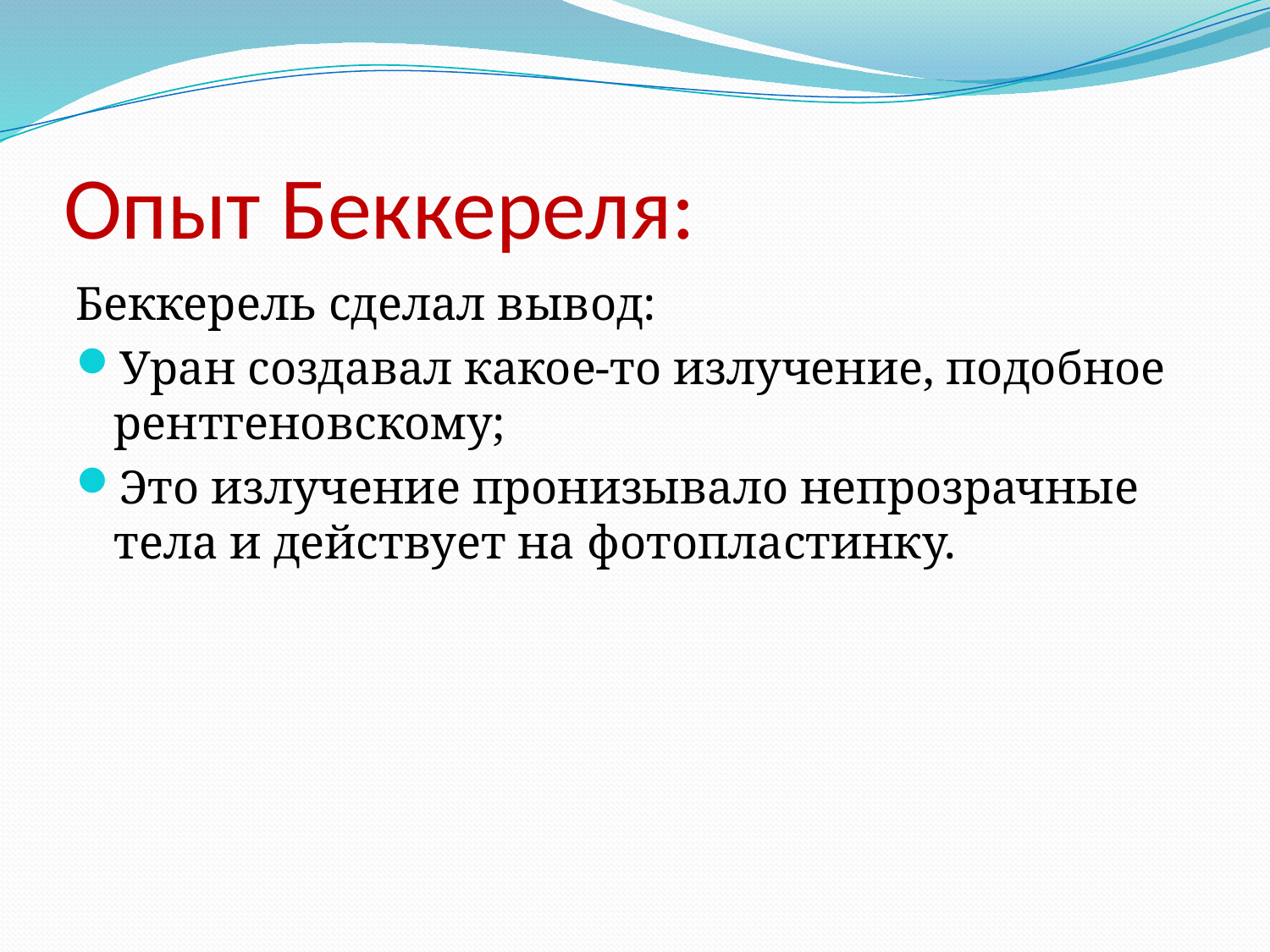

# Опыт Беккереля:
Беккерель сделал вывод:
Уран создавал какое-то излучение, подобное рентгеновскому;
Это излучение пронизывало непрозрачные тела и действует на фотопластинку.